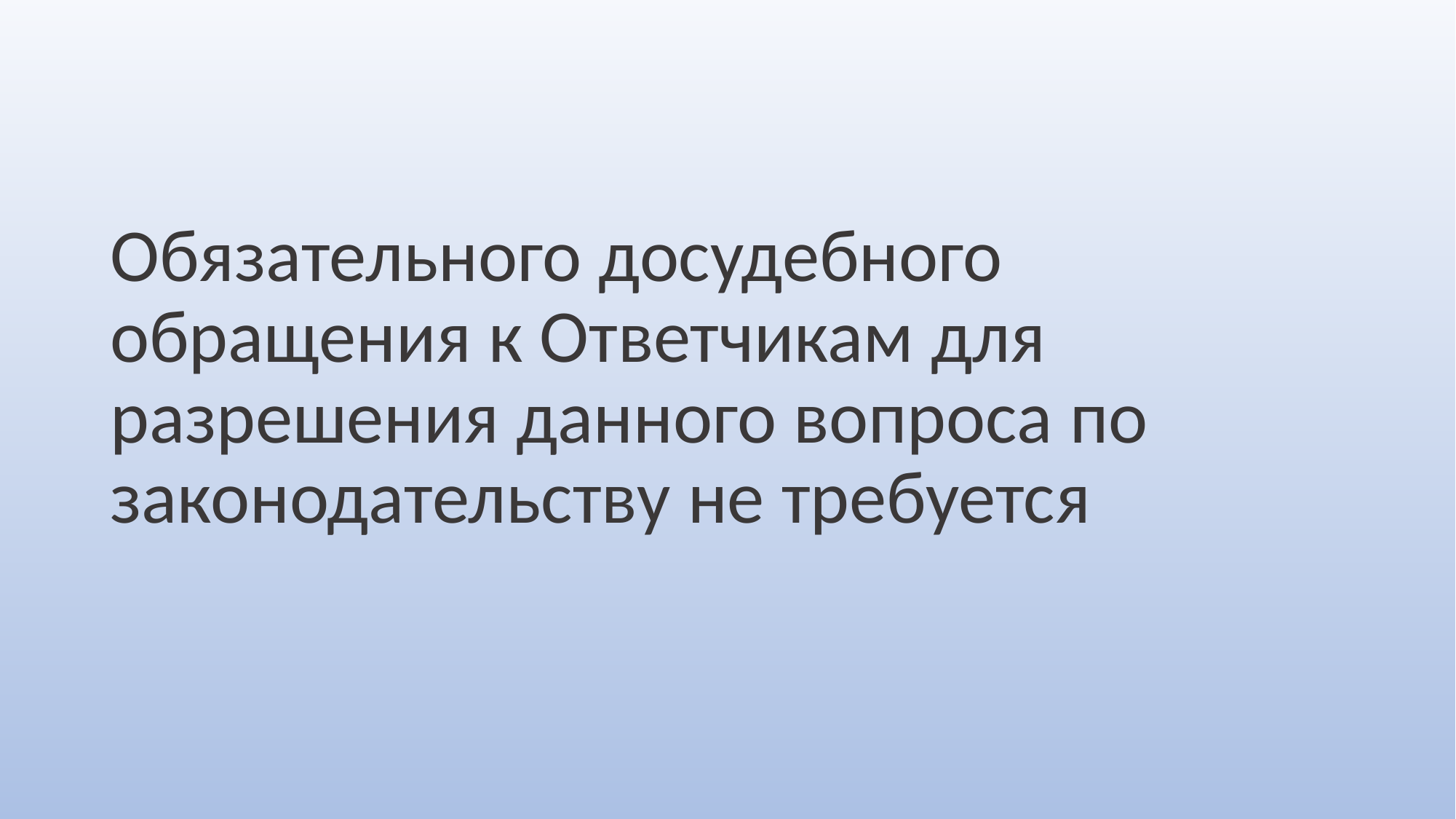

# Обязательного досудебного обращения к Ответчикам для разрешения данного вопроса по законодательству не требуется